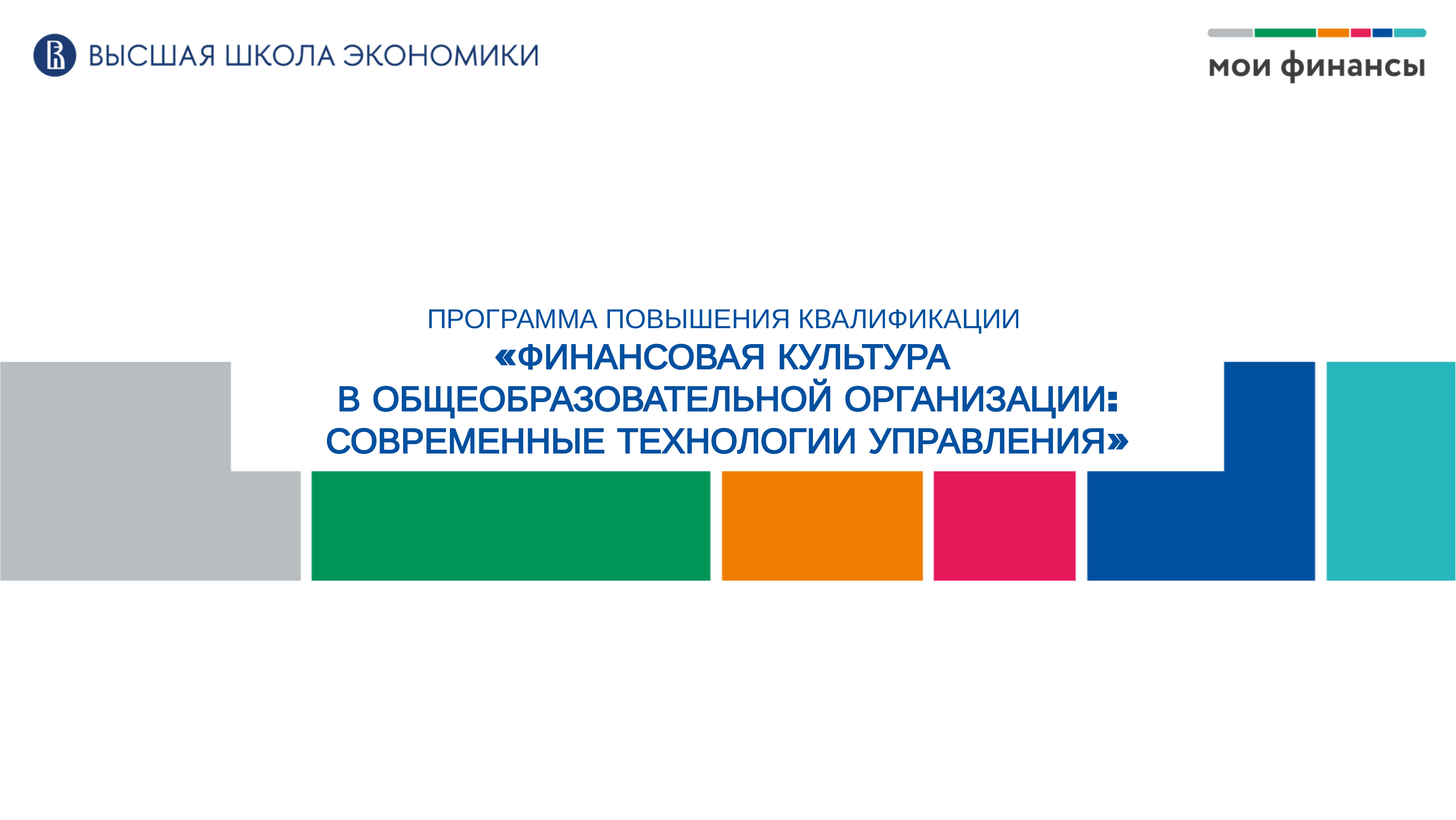

ПРОГРАММА ПОВЫШЕНИЯ КВАЛИФИКАЦИИ
«ФИНАНСОВАЯ КУЛЬТУРА
В ОБЩЕОБРАЗОВАТЕЛЬНОЙ ОРГАНИЗАЦИИ: СОВРЕМЕННЫЕ ТЕХНОЛОГИИ УПРАВЛЕНИЯ»